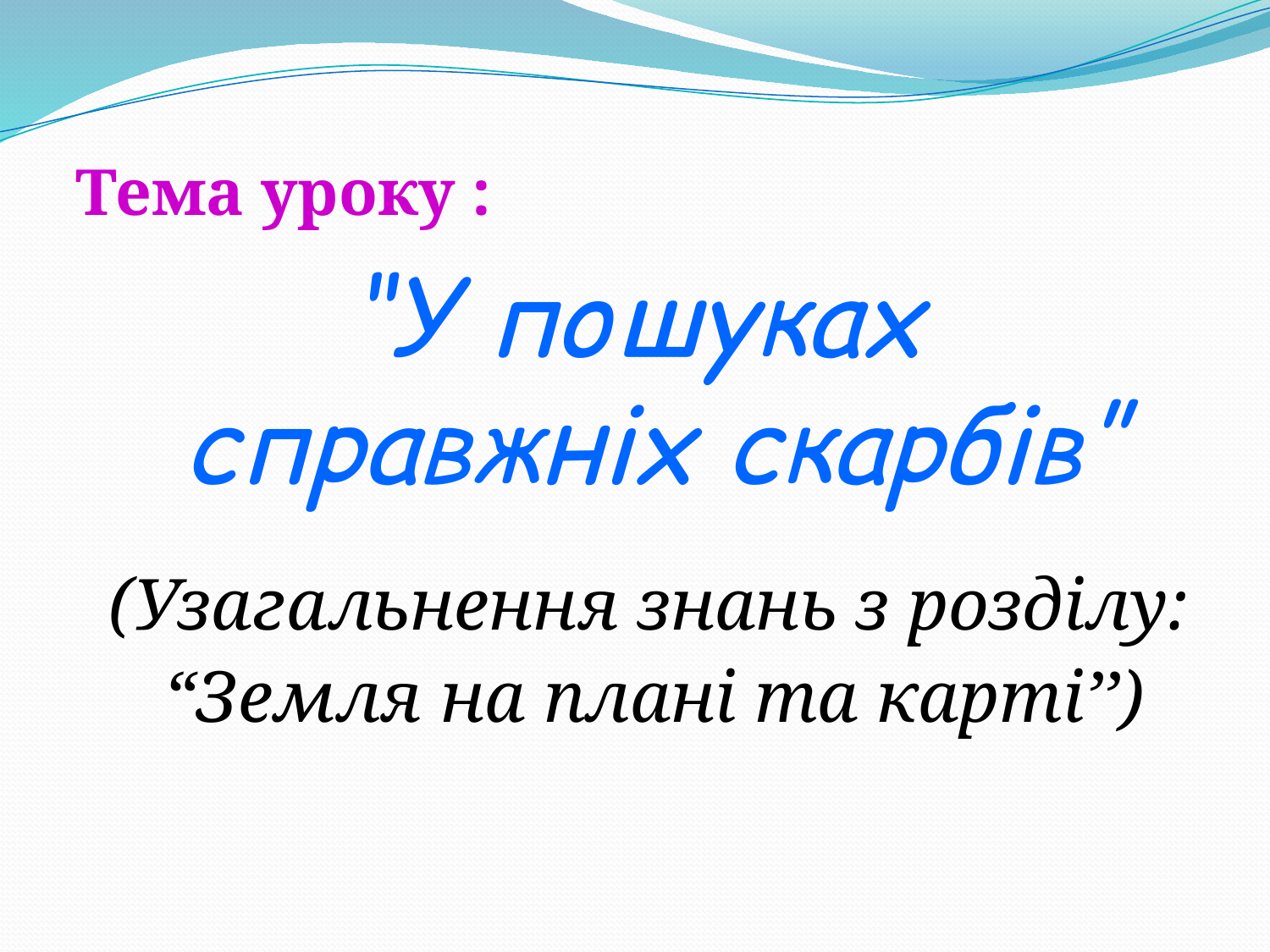

#
Тема уроку :
“У пошуках справжніх скарбів”
 (Узагальнення знань з розділу: “Земля на плані та карті’’)